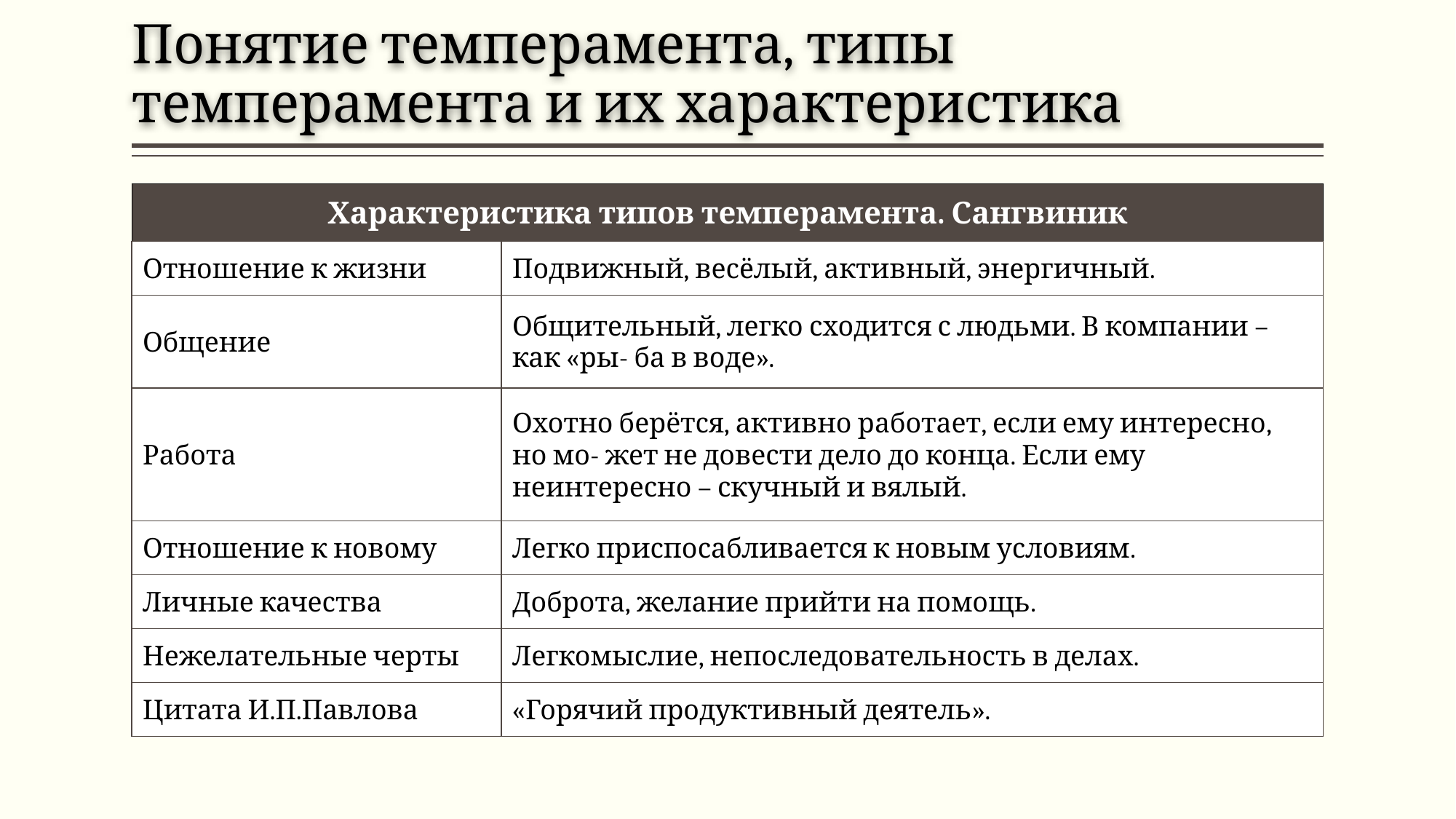

# Понятие темперамента, типы темперамента и их характеристика
| Характеристика типов темперамента. Сангвиник |  |
| --- | --- |
| Отношение к жизни | Подвижный, весёлый, активный, энергичный. |
| Общение | Общительный, легко сходится с людьми. В компании – как «ры- ба в воде». |
| Работа | Охотно берётся, активно работает, если ему интересно, но мо- жет не довести дело до конца. Если ему неинтересно – скучный и вялый. |
| Отношение к новому | Легко приспосабливается к новым условиям. |
| Личные качества | Доброта, желание прийти на помощь. |
| Нежелательные черты | Легкомыслие, непоследовательность в делах. |
| Цитата И.П.Павлова | «Горячий продуктивный деятель». |